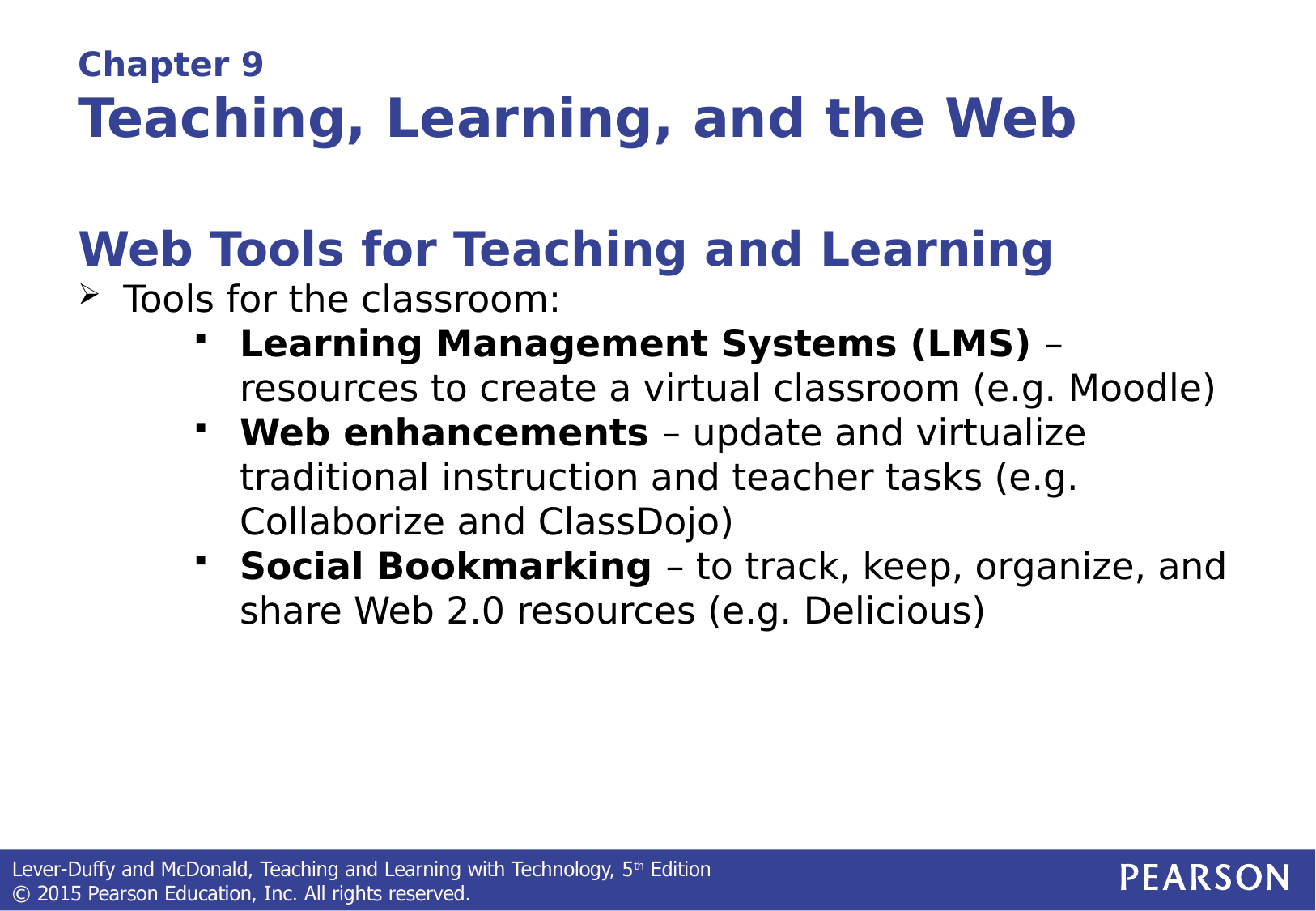

# Chapter 9 Teaching, Learning, and the Web
Web Tools for Teaching and Learning
Tools for the classroom:
Learning Management Systems (LMS) – resources to create a virtual classroom (e.g. Moodle)
Web enhancements – update and virtualize traditional instruction and teacher tasks (e.g. Collaborize and ClassDojo)
Social Bookmarking – to track, keep, organize, and share Web 2.0 resources (e.g. Delicious)